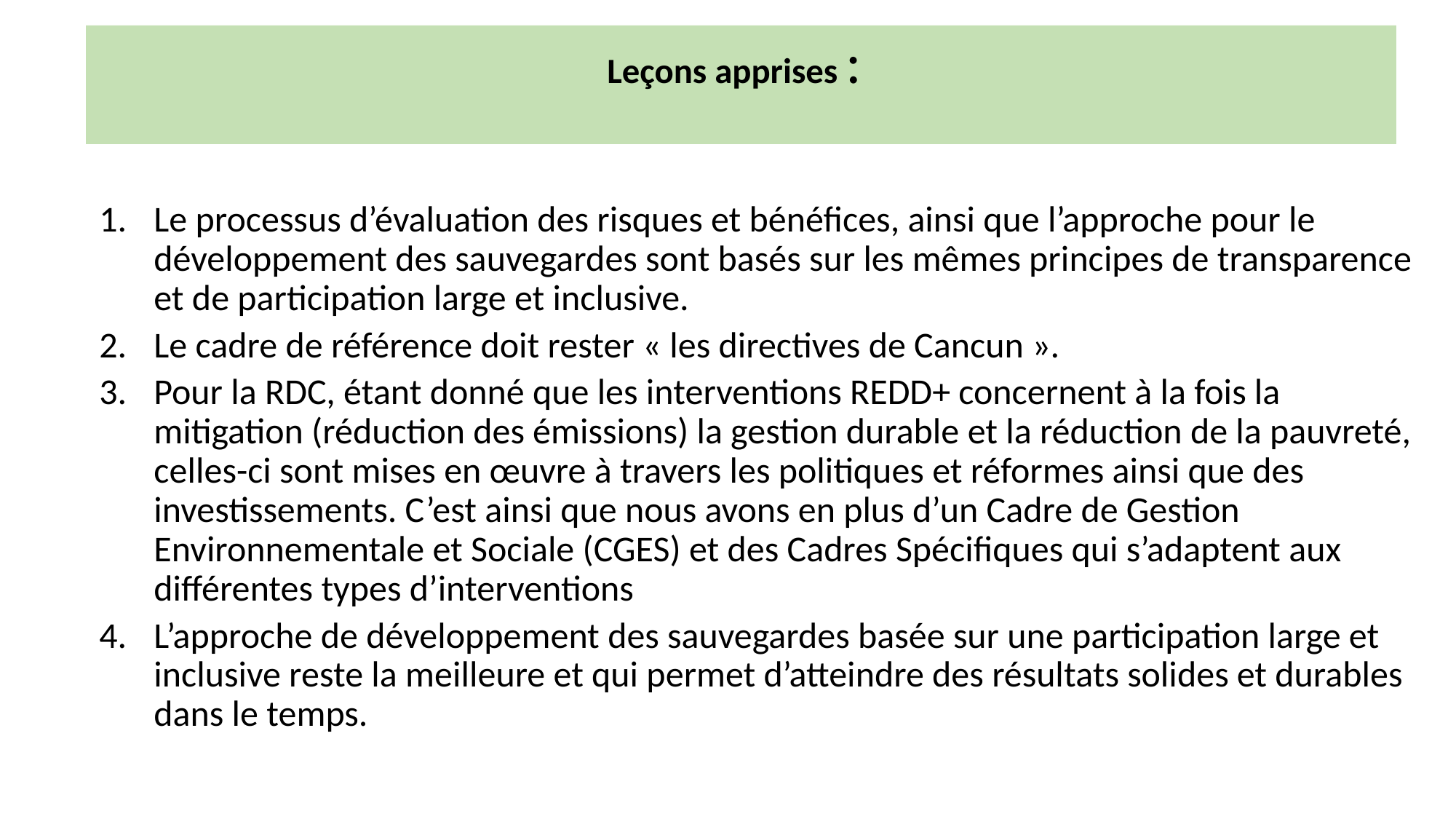

# Leçons apprises :

Le processus d’évaluation des risques et bénéfices, ainsi que l’approche pour le développement des sauvegardes sont basés sur les mêmes principes de transparence et de participation large et inclusive.
Le cadre de référence doit rester « les directives de Cancun ».
Pour la RDC, étant donné que les interventions REDD+ concernent à la fois la mitigation (réduction des émissions) la gestion durable et la réduction de la pauvreté,  celles-ci sont mises en œuvre à travers les politiques et réformes ainsi que des investissements. C’est ainsi que nous avons en plus d’un Cadre de Gestion Environnementale et Sociale (CGES) et des Cadres Spécifiques qui s’adaptent aux différentes types d’interventions
L’approche de développement des sauvegardes basée sur une participation large et inclusive reste la meilleure et qui permet d’atteindre des résultats solides et durables dans le temps.